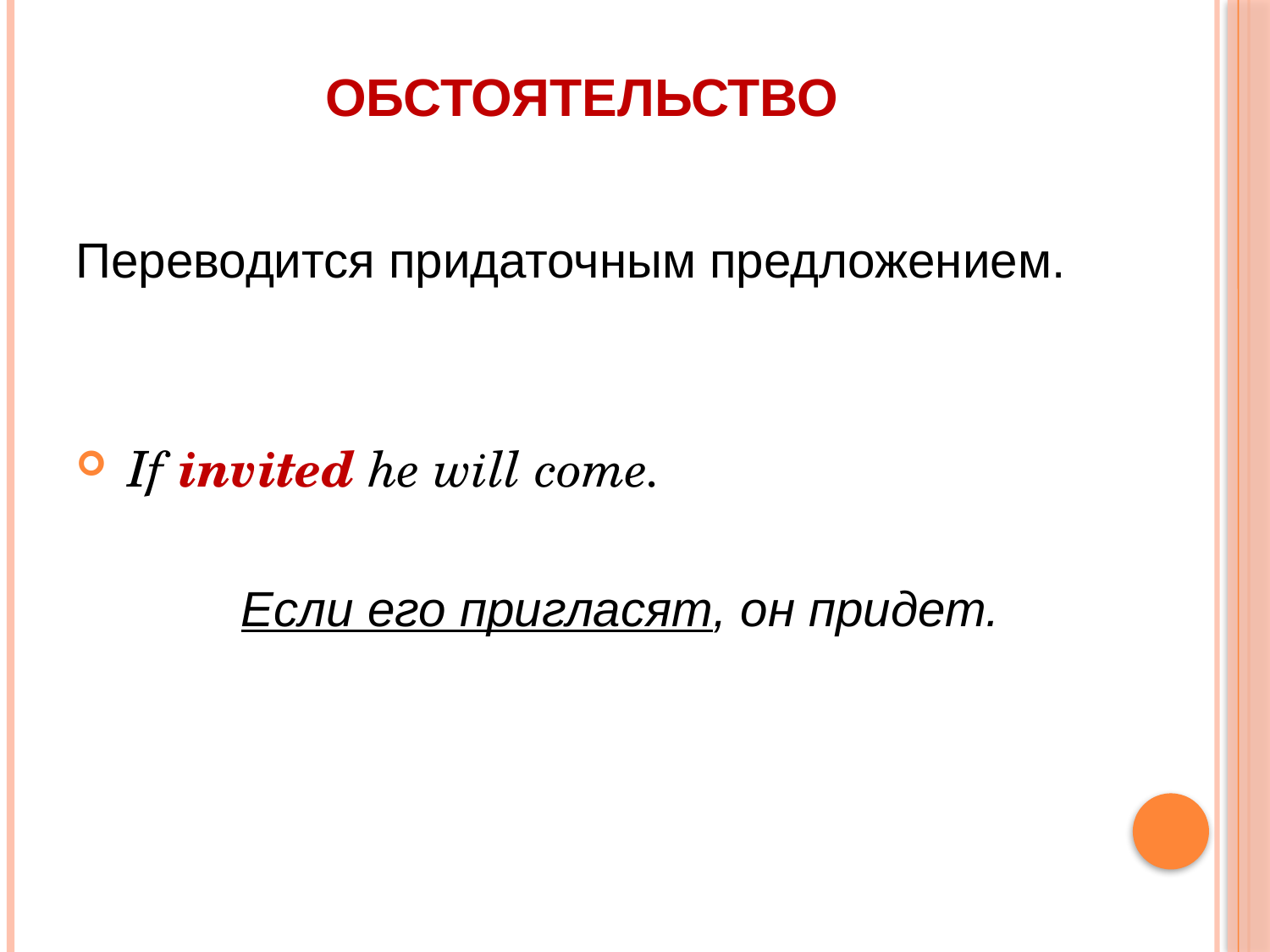

# Обстоятельство
Переводится придаточным предложением.

 If invited he will come.

            Если его пригласят, он придет.